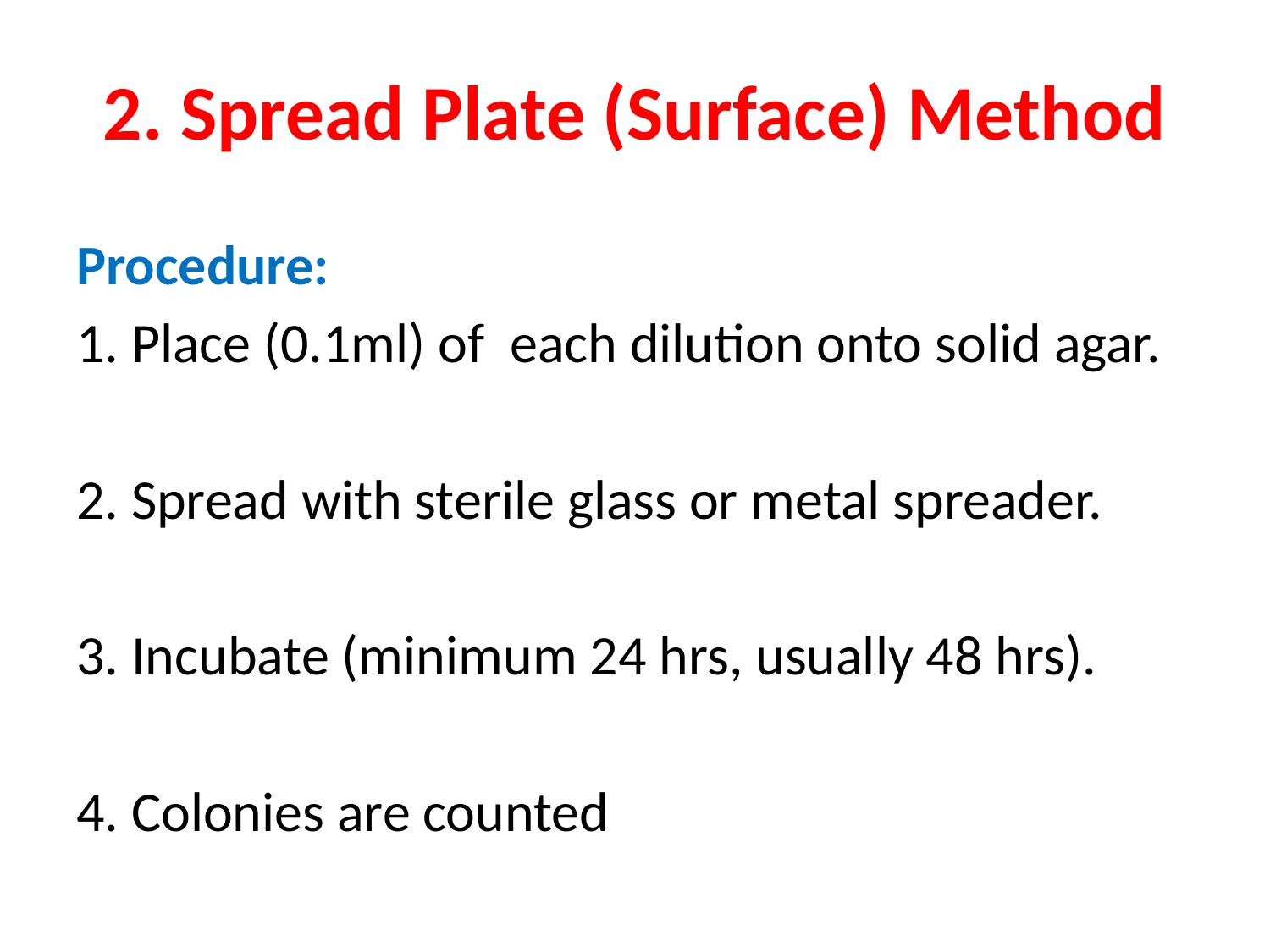

# 2. Spread Plate (Surface) Method
Procedure:
1. Place (0.1ml) of  each dilution onto solid agar.

2. Spread with sterile glass or metal spreader.

3. Incubate (minimum 24 hrs, usually 48 hrs).

4. Colonies are counted